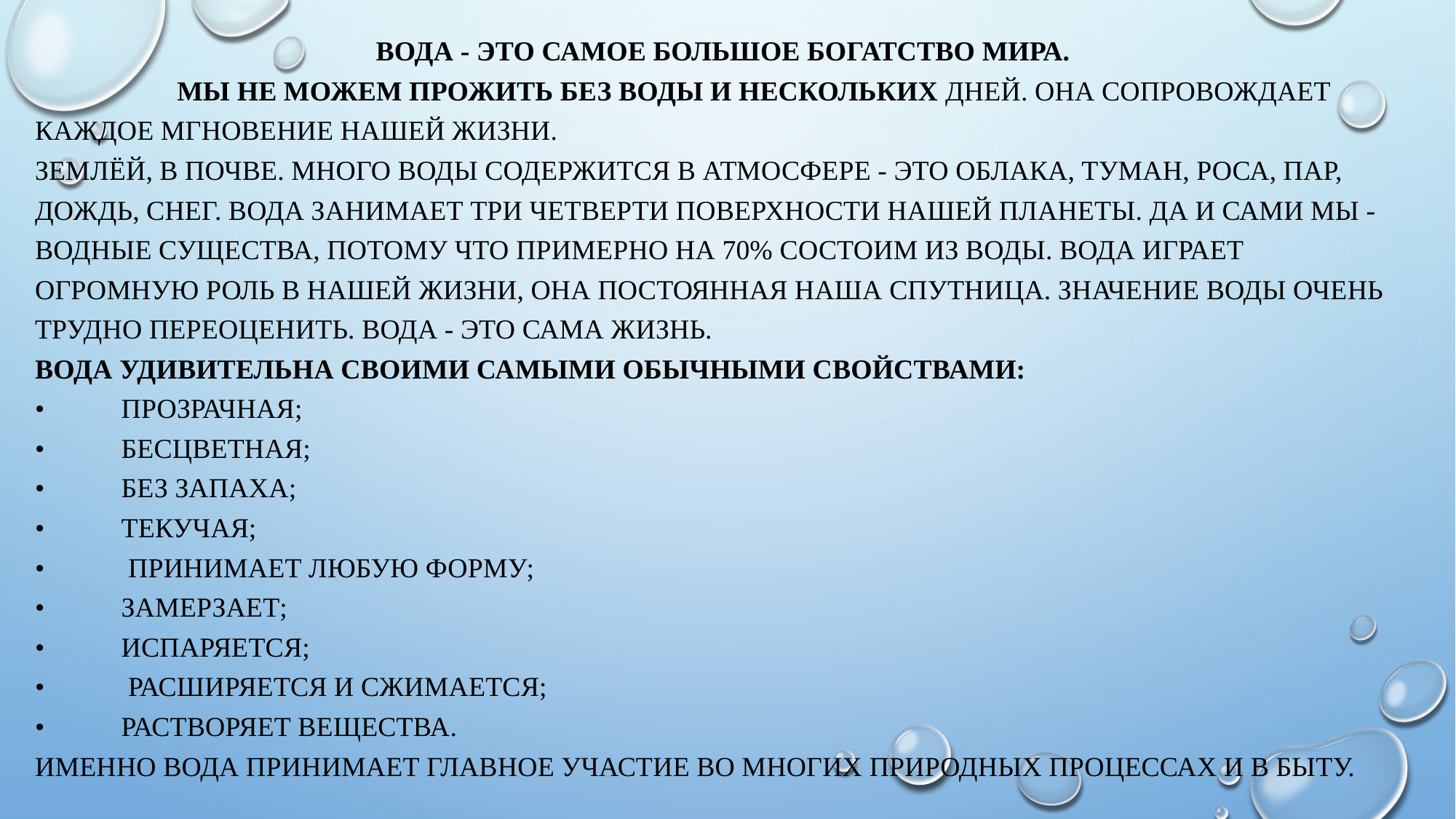

Вода - это самое большое богатство мира.
         Мы не можем прожить без воды и нескольких дней. Она сопровождает
каждое мгновение нашей жизни.
землёй, в почве. Много воды содержится в атмосфере - это облака, туман, роса, пар, дождь, снег. Вода занимает три четверти поверхности нашей планеты. Да и сами мы - водные существа, потому что примерно на 70% состоим из воды. Вода играет огромную роль в нашей жизни, она постоянная наша спутница. Значение воды очень трудно переоценить. Вода - это сама жизнь.
Вода удивительна своими самыми обычными свойствами:
•	прозрачная;
•	бесцветная;
•	без запаха;
•	текучая;
•	 принимает любую форму;
•	замерзает;
•	испаряется;
•	 расширяется и сжимается;
•	растворяет вещества.
Именно вода принимает главное участие во многих природных процессах и в быту.